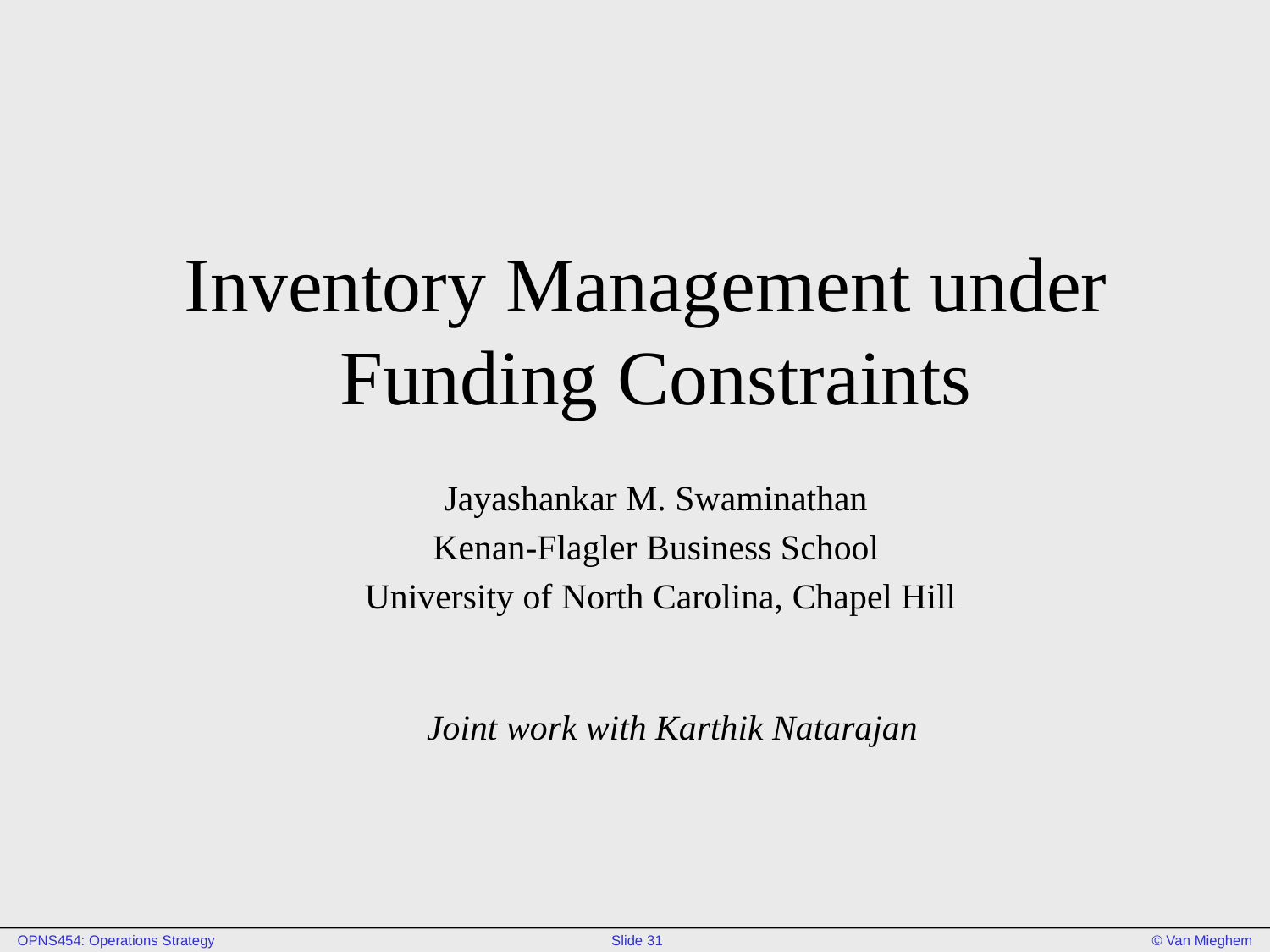

Inventory Management under  Funding Constraints

Jayashankar M. Swaminathan
Kenan-Flagler Business School
 University of North Carolina, Chapel Hill
Joint work with Karthik Natarajan